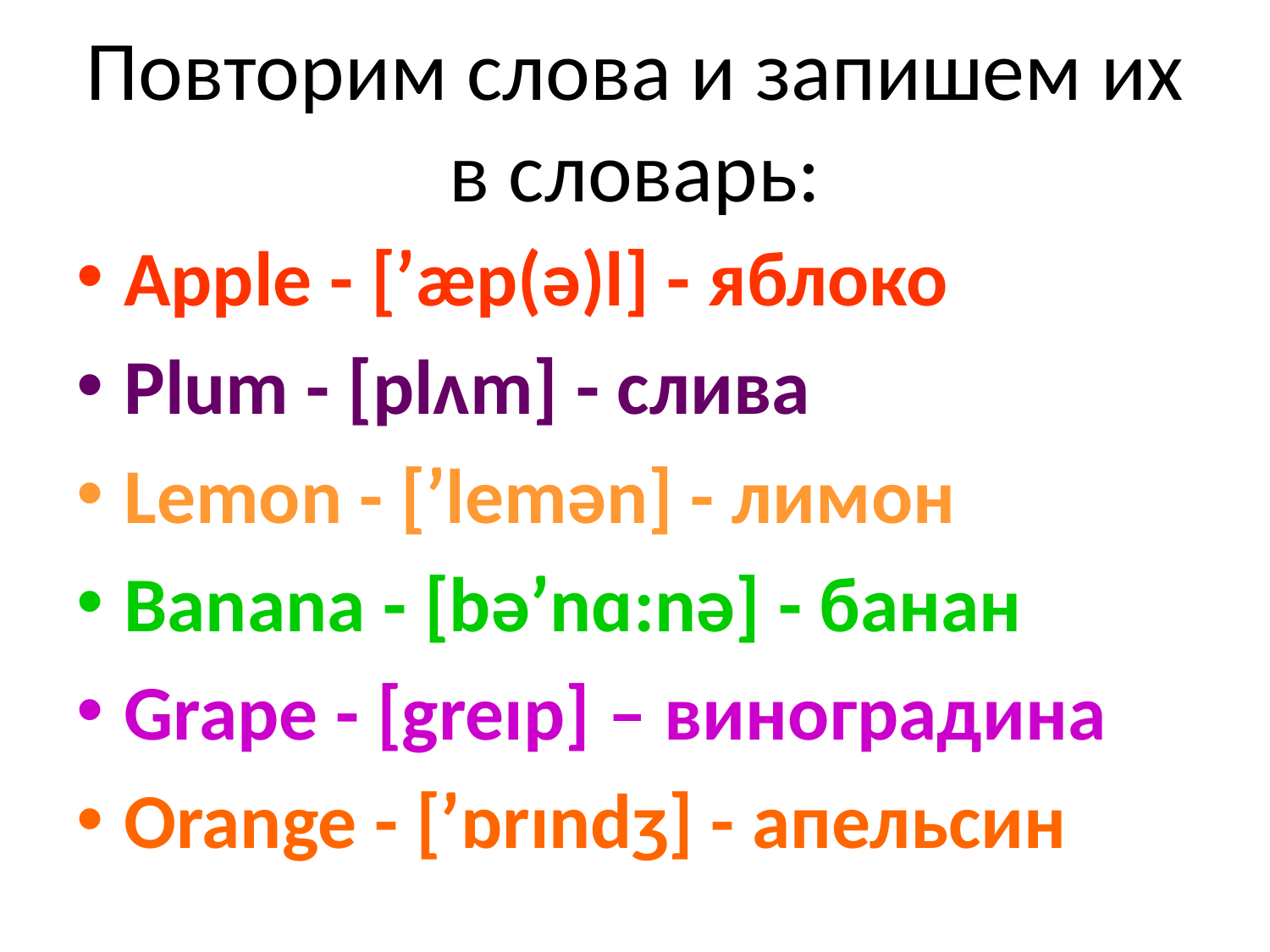

# Повторим слова и запишем их в словарь:
Apple - [ʹæp(ə)l] - яблоко
Plum - [plʌm] - слива
Lemon - [ʹlemən] - лимон
Banana - [bəʹnɑ:nə] - банан
Grape - [greıp] – виноградина
Orange - [ʹɒrındʒ] - апельсин